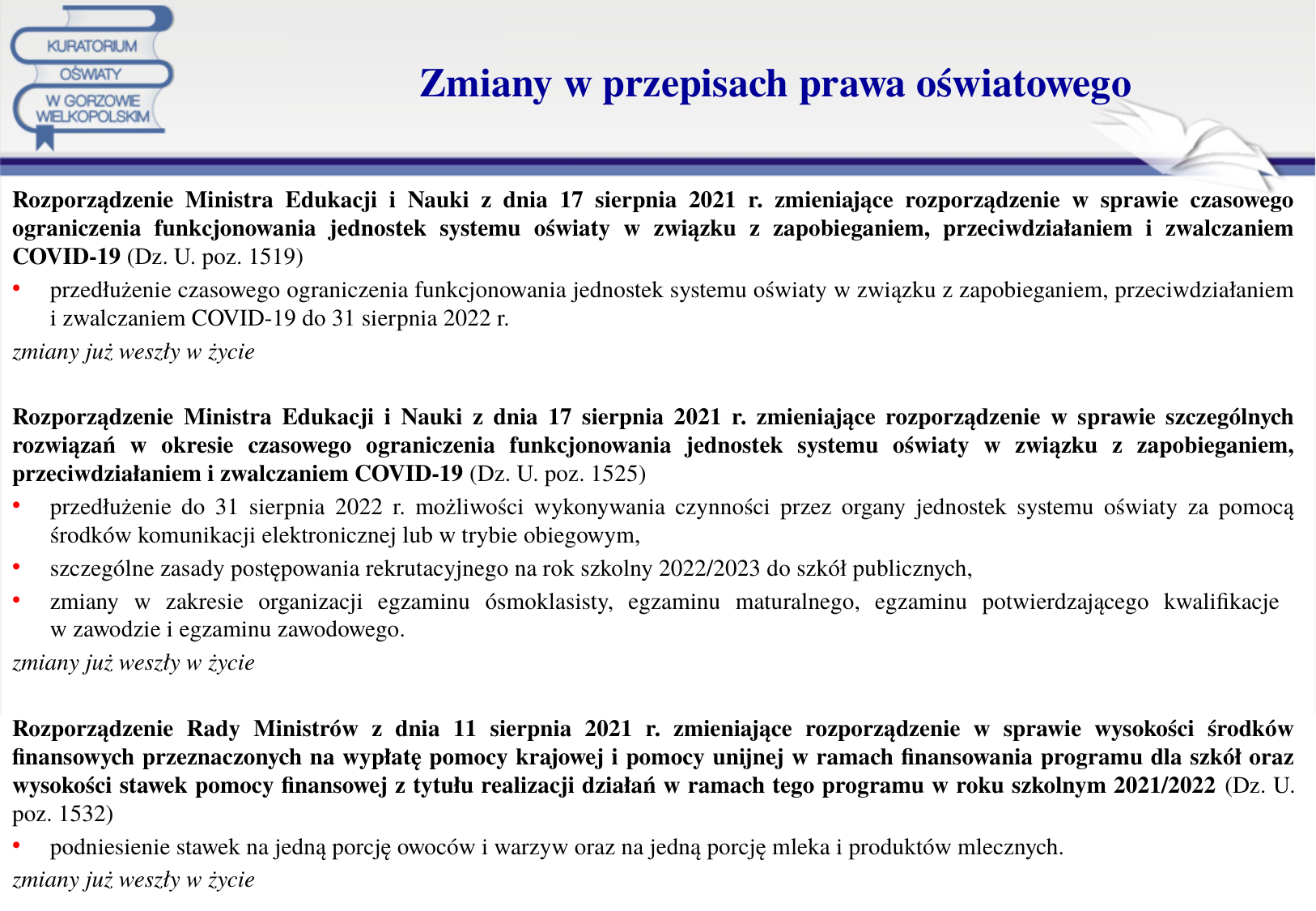

# Zmiany w przepisach prawa oświatowego
Rozporządzenie Ministra Edukacji i Nauki z dnia 17 sierpnia 2021 r. zmieniające rozporządzenie w sprawie czasowego ograniczenia funkcjonowania jednostek systemu oświaty w związku z zapobieganiem, przeciwdziałaniem i zwalczaniem COVID-19 (Dz. U. poz. 1519)
przedłużenie czasowego ograniczenia funkcjonowania jednostek systemu oświaty w związku z zapobieganiem, przeciwdziałaniem i zwalczaniem COVID-19 do 31 sierpnia 2022 r.
zmiany już weszły w życie

Rozporządzenie Ministra Edukacji i Nauki z dnia 17 sierpnia 2021 r. zmieniające rozporządzenie w sprawie szczególnych rozwiązań w okresie czasowego ograniczenia funkcjonowania jednostek systemu oświaty w związku z zapobieganiem, przeciwdziałaniem i zwalczaniem COVID-19 (Dz. U. poz. 1525)
przedłużenie do 31 sierpnia 2022 r. możliwości wykonywania czynności przez organy jednostek systemu oświaty za pomocą środków komunikacji elektronicznej lub w trybie obiegowym,
szczególne zasady postępowania rekrutacyjnego na rok szkolny 2022/2023 do szkół publicznych,
zmiany w zakresie organizacji egzaminu ósmoklasisty, egzaminu maturalnego, egzaminu potwierdzającego kwalifikacje
w zawodzie i egzaminu zawodowego.
zmiany już weszły w życie

Rozporządzenie Rady Ministrów z dnia 11 sierpnia 2021 r. zmieniające rozporządzenie w sprawie wysokości środków finansowych przeznaczonych na wypłatę pomocy krajowej i pomocy unijnej w ramach finansowania programu dla szkół oraz wysokości stawek pomocy finansowej z tytułu realizacji działań w ramach tego programu w roku szkolnym 2021/2022 (Dz. U. poz. 1532)
podniesienie stawek na jedną porcję owoców i warzyw oraz na jedną porcję mleka i produktów mlecznych.
zmiany już weszły w życie